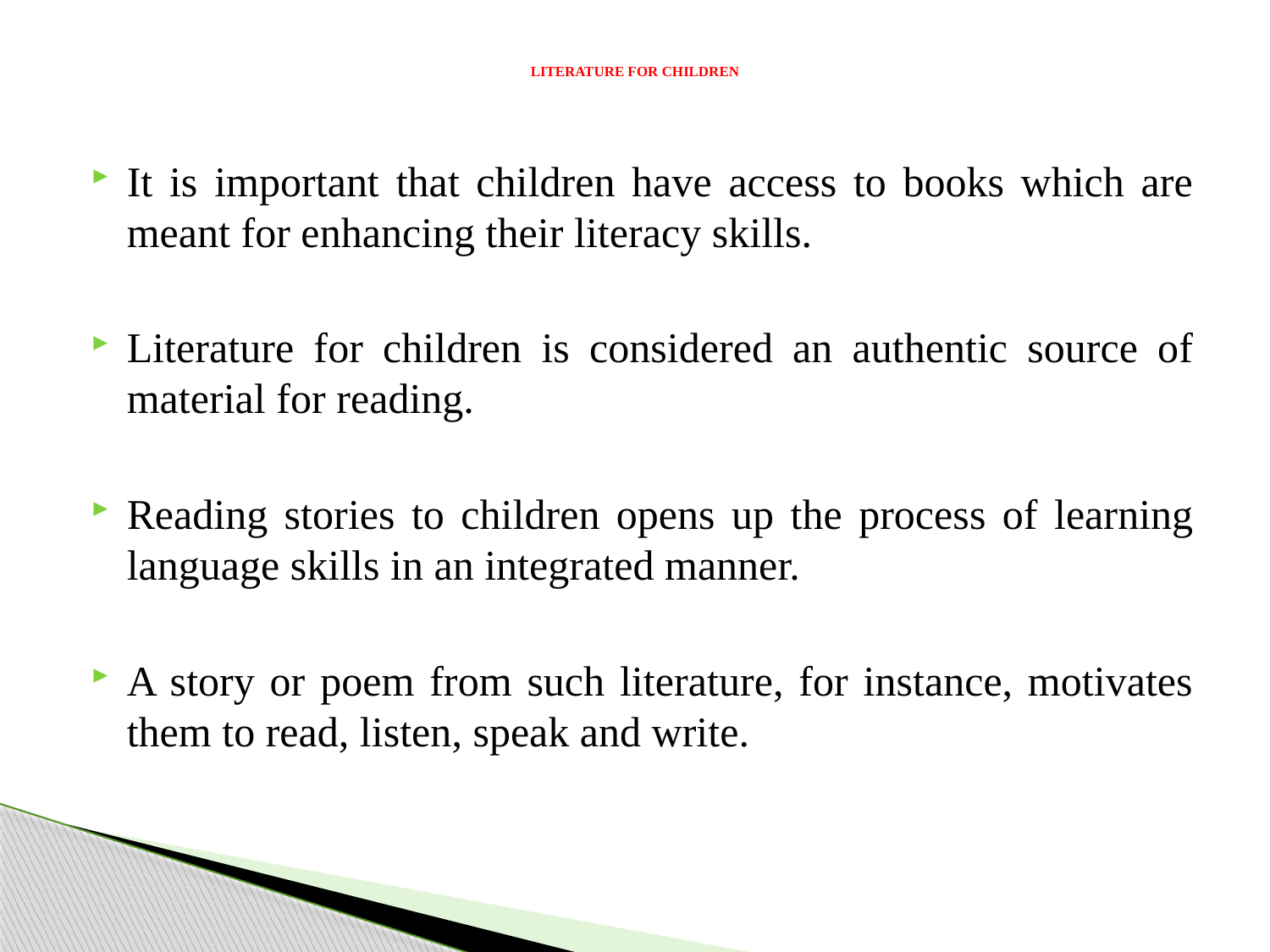

# LITERATURE FOR CHILDREN
It is important that children have access to books which are meant for enhancing their literacy skills.

Literature for children is considered an authentic source of material for reading.

Reading stories to children opens up the process of learning language skills in an integrated manner.

A story or poem from such literature, for instance, motivates them to read, listen, speak and write.